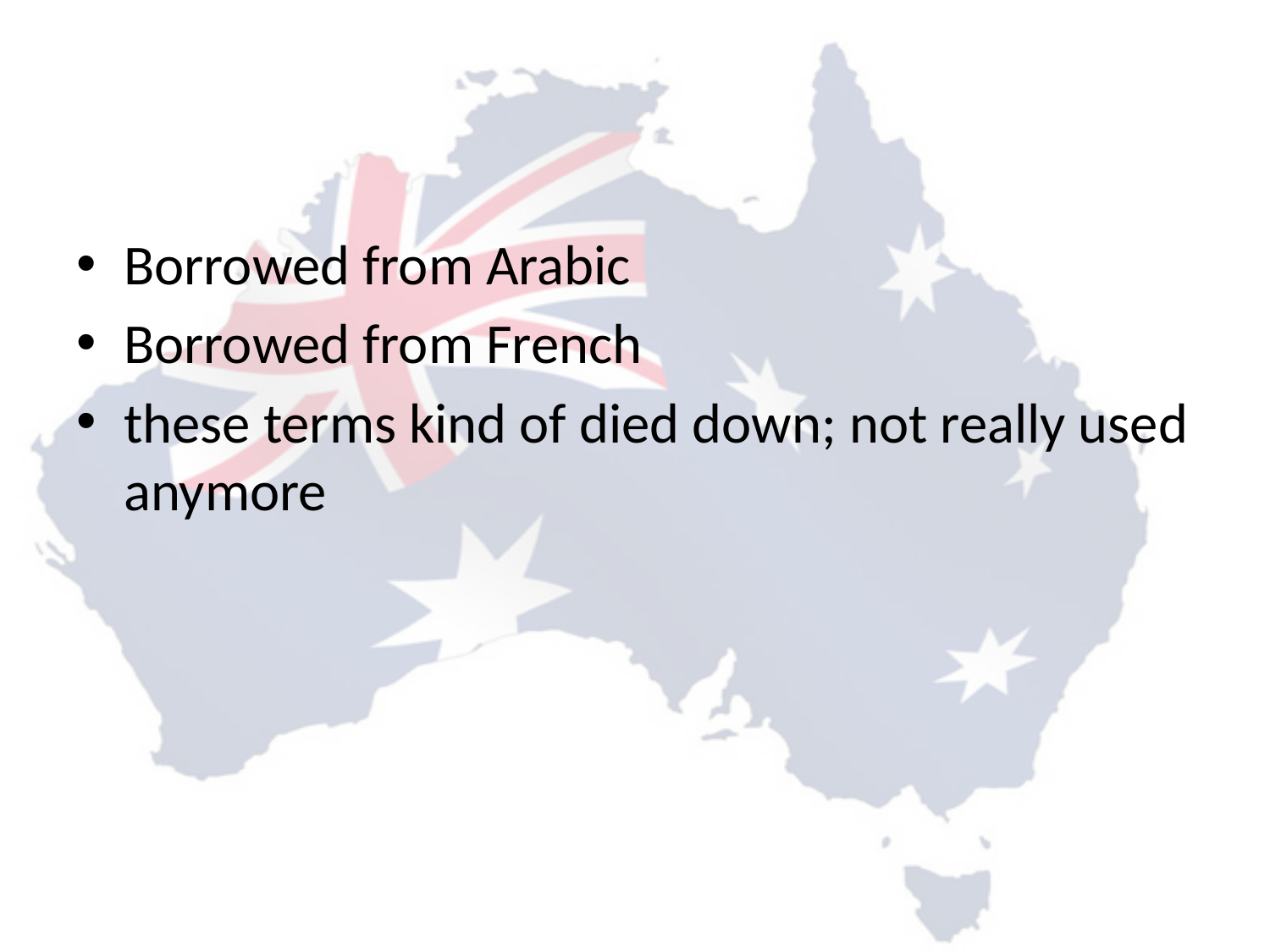

#
Borrowed from Arabic
Borrowed from French
these terms kind of died down; not really used anymore